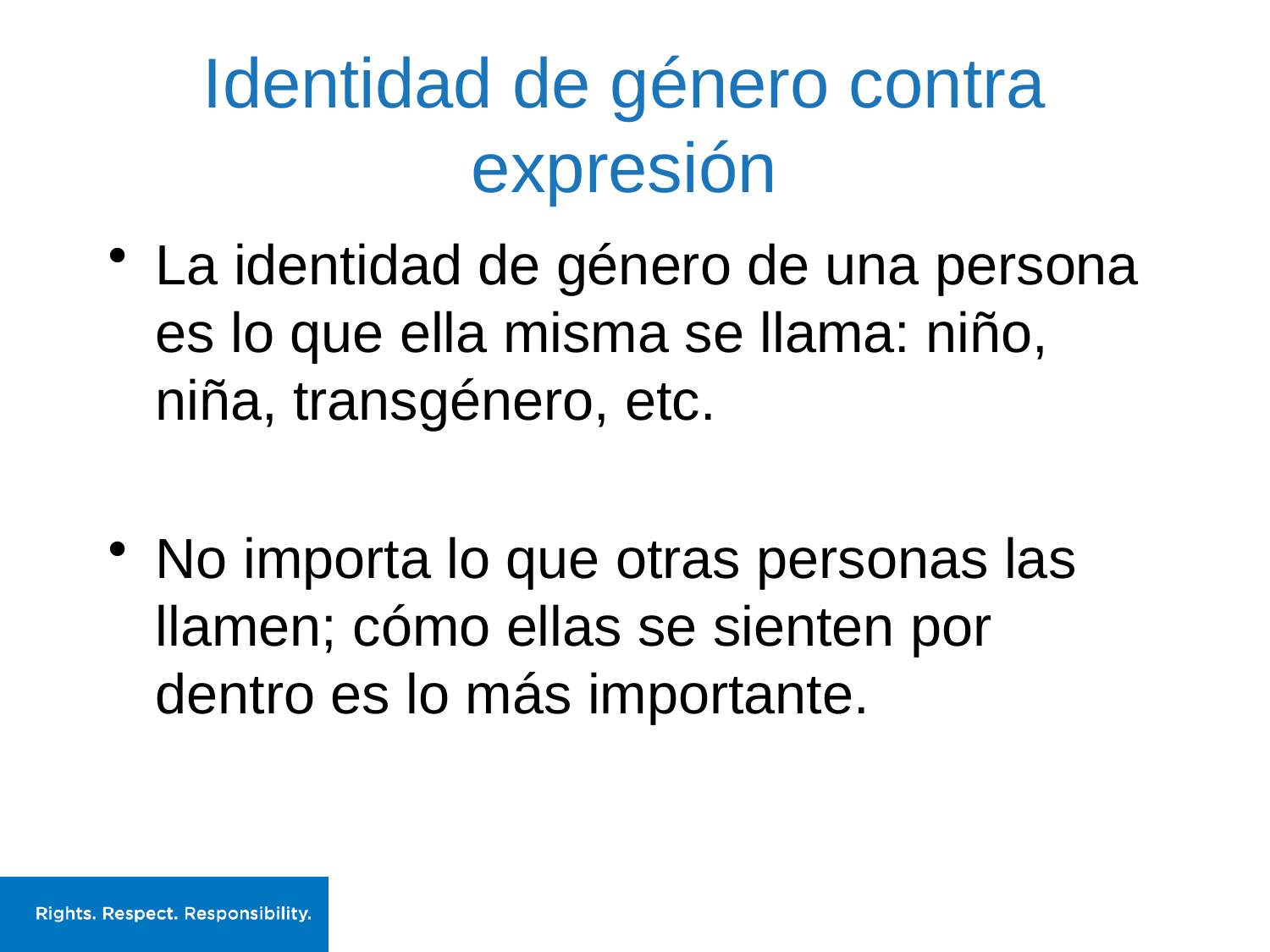

# Identidad de género contra expresión
La identidad de género de una persona es lo que ella misma se llama: niño, niña, transgénero, etc.

No importa lo que otras personas las llamen; cómo ellas se sienten por dentro es lo más importante.